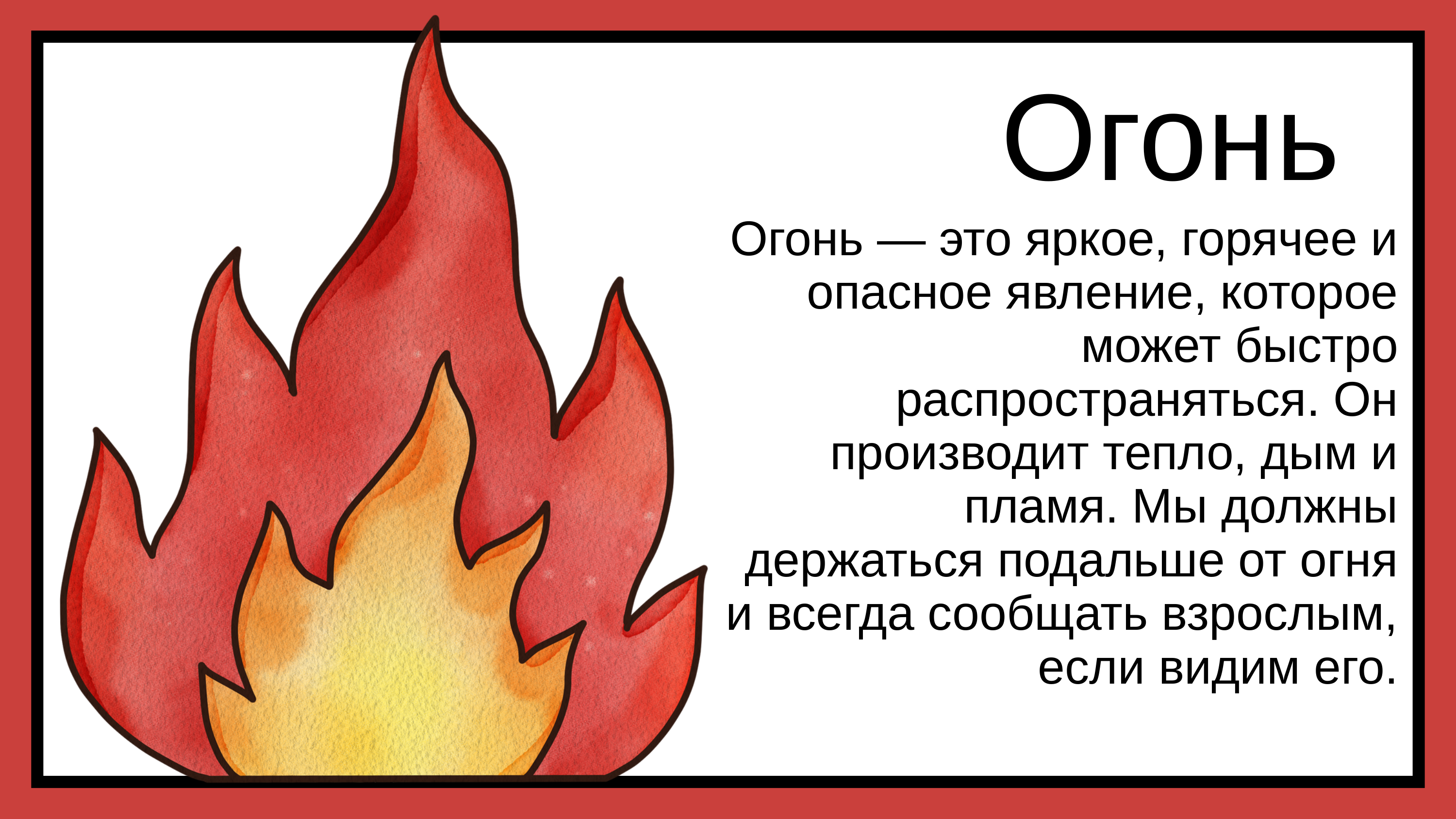

Огонь
Огонь — это яркое, горячее и опасное явление, которое может быстро распространяться. Он производит тепло, дым и пламя. Мы должны держаться подальше от огня и всегда сообщать взрослым, если видим его.